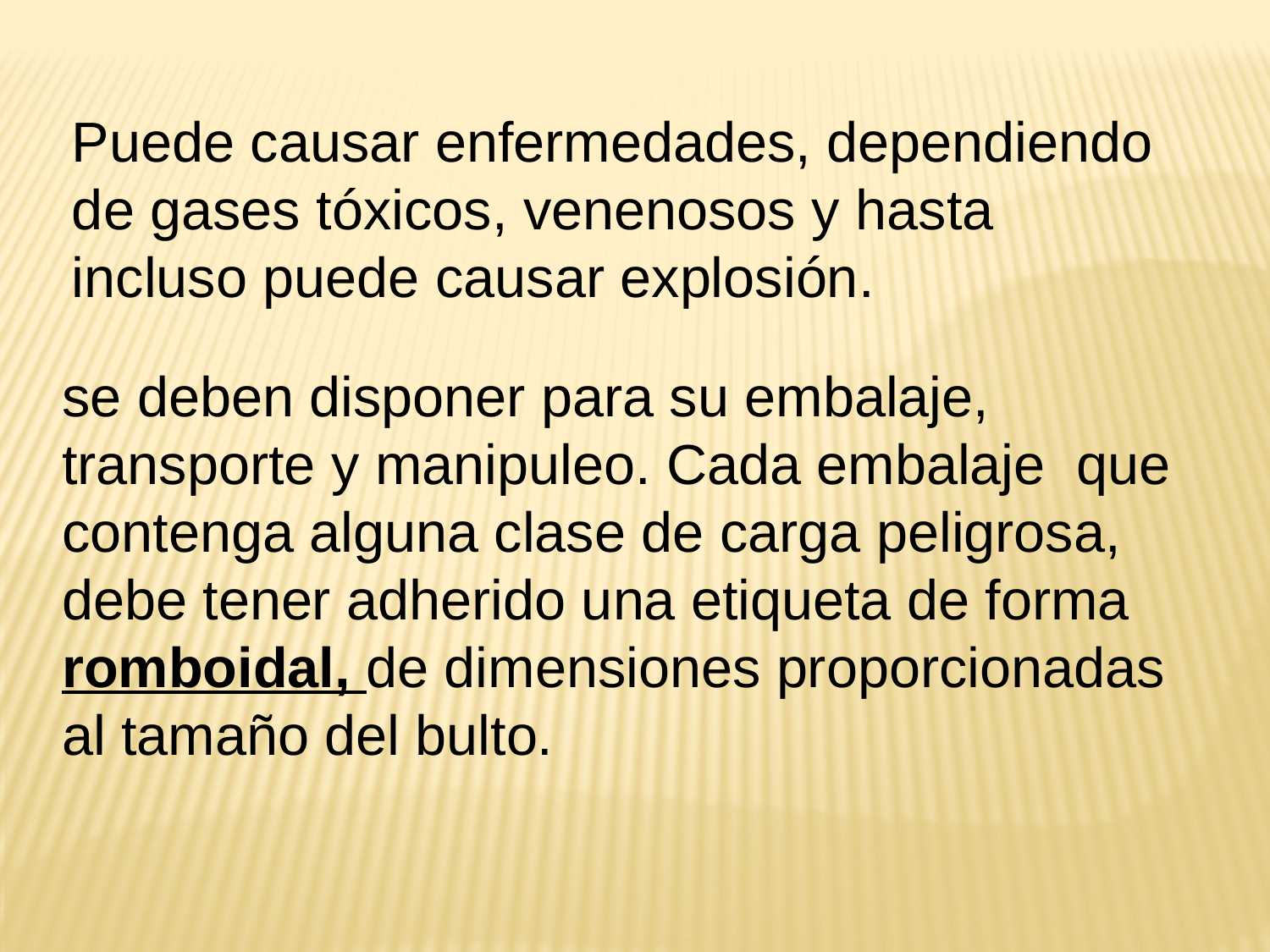

Puede causar enfermedades, dependiendo de gases tóxicos, venenosos y hasta incluso puede causar explosión.
se deben disponer para su embalaje, transporte y manipuleo. Cada embalaje  que contenga alguna clase de carga peligrosa, debe tener adherido una etiqueta de forma romboidal, de dimensiones proporcionadas al tamaño del bulto.